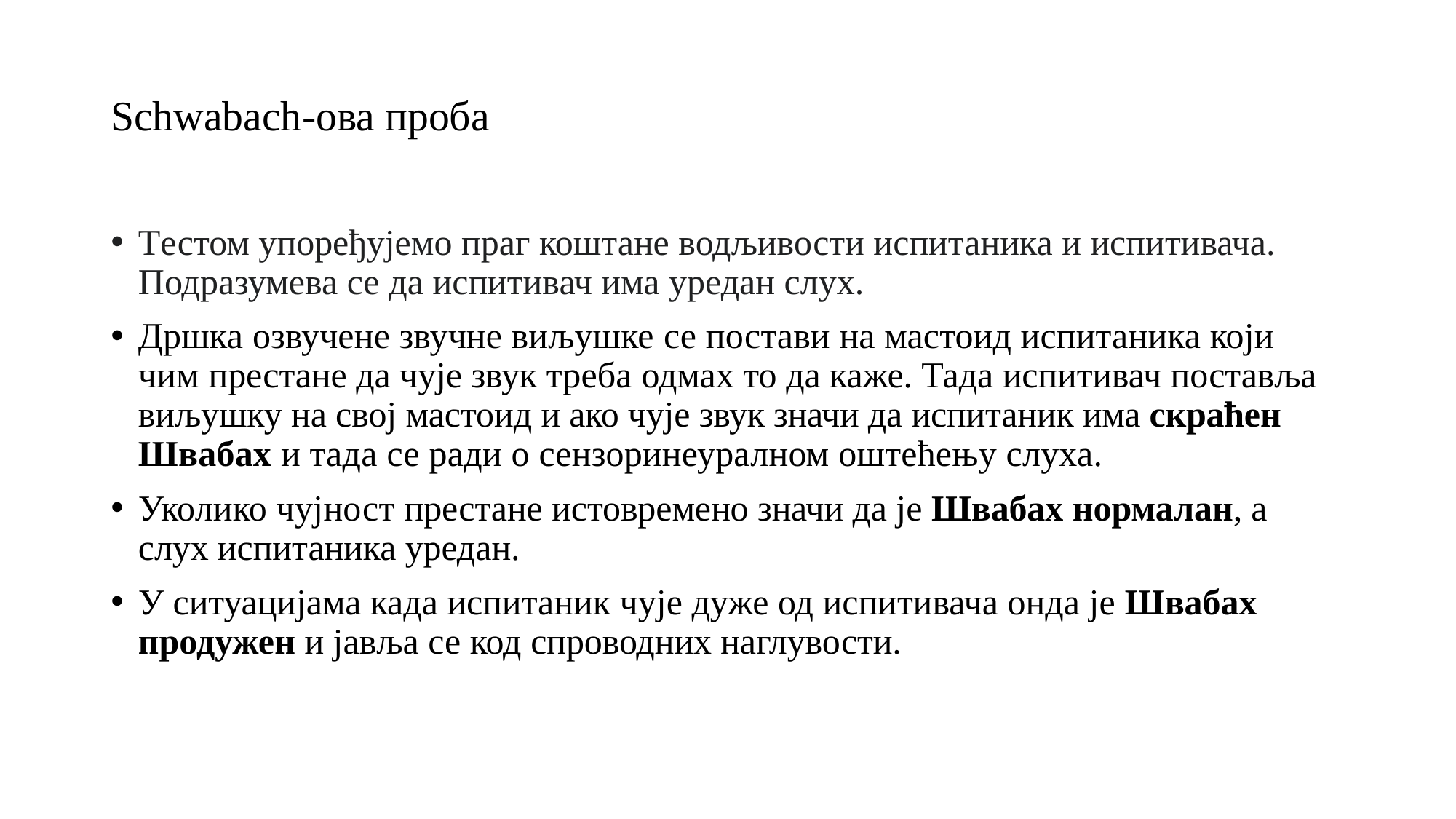

# Schwabach-ова проба
Тестом упоређујемо праг коштане водљивости испитаника и испитивача. Подразумева се да испитивач има уредан слух.
Дршка озвучене звучне виљушке се постави на мастоид испитаника који чим престане да чује звук треба одмах то да каже. Тада испитивач поставља виљушку на свој мастоид и ако чује звук значи да испитаник има скраћен Швабах и тада се ради о сензоринеуралном оштећењу слуха.
Уколико чујност престане истовремено значи да је Швабах нормалан, а слух испитаника уредан.
У ситуацијама када испитаник чује дуже од испитивача онда је Швабах продужен и јавља се код спроводних наглувости.